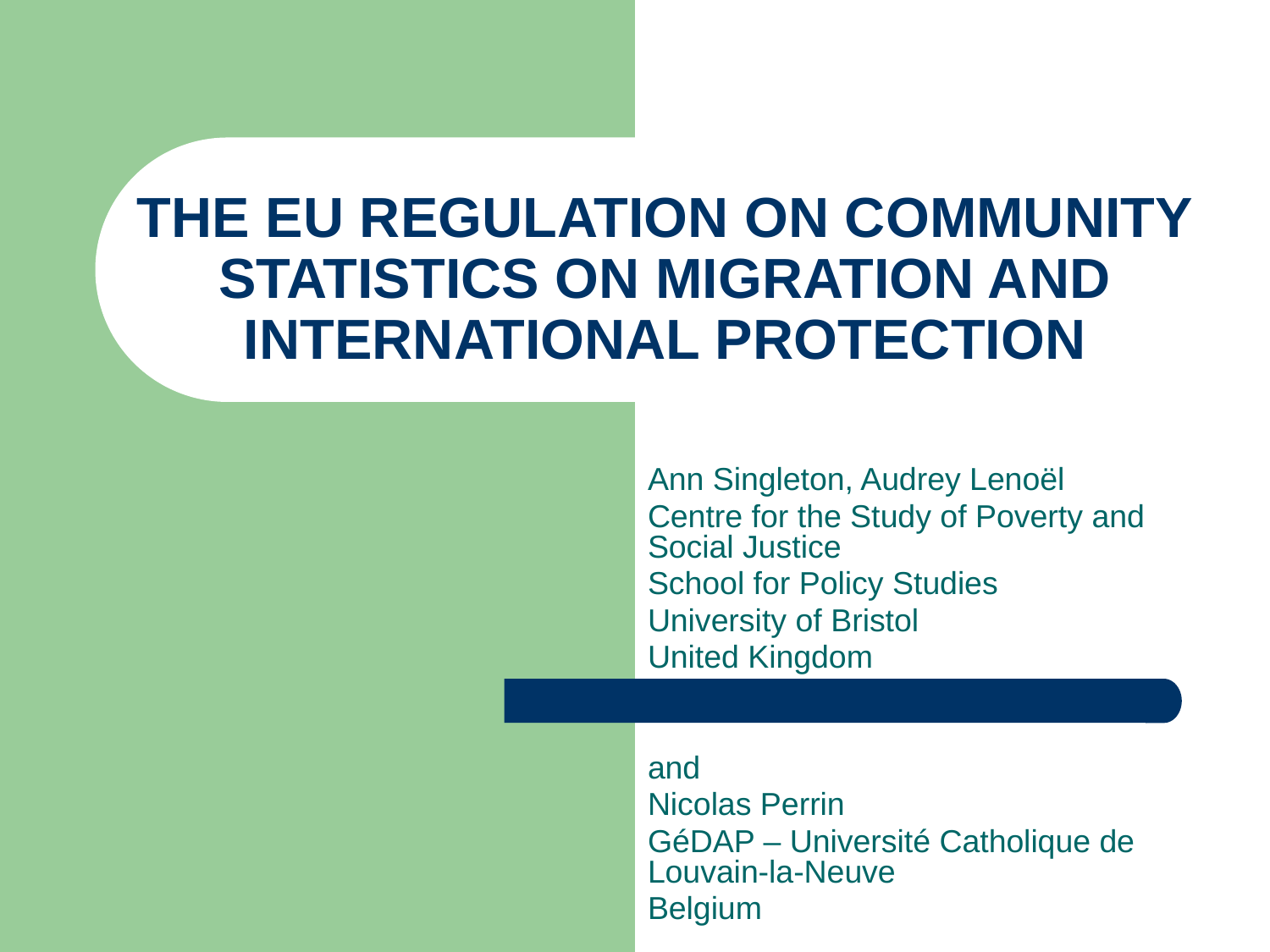

# THE EU REGULATION ON COMMUNITY STATISTICS ON MIGRATION AND INTERNATIONAL PROTECTION
Ann Singleton, Audrey Lenoël
Centre for the Study of Poverty and Social Justice
School for Policy Studies
University of Bristol
United Kingdom

and
Nicolas Perrin
GéDAP – Université Catholique de Louvain-la-Neuve
Belgium